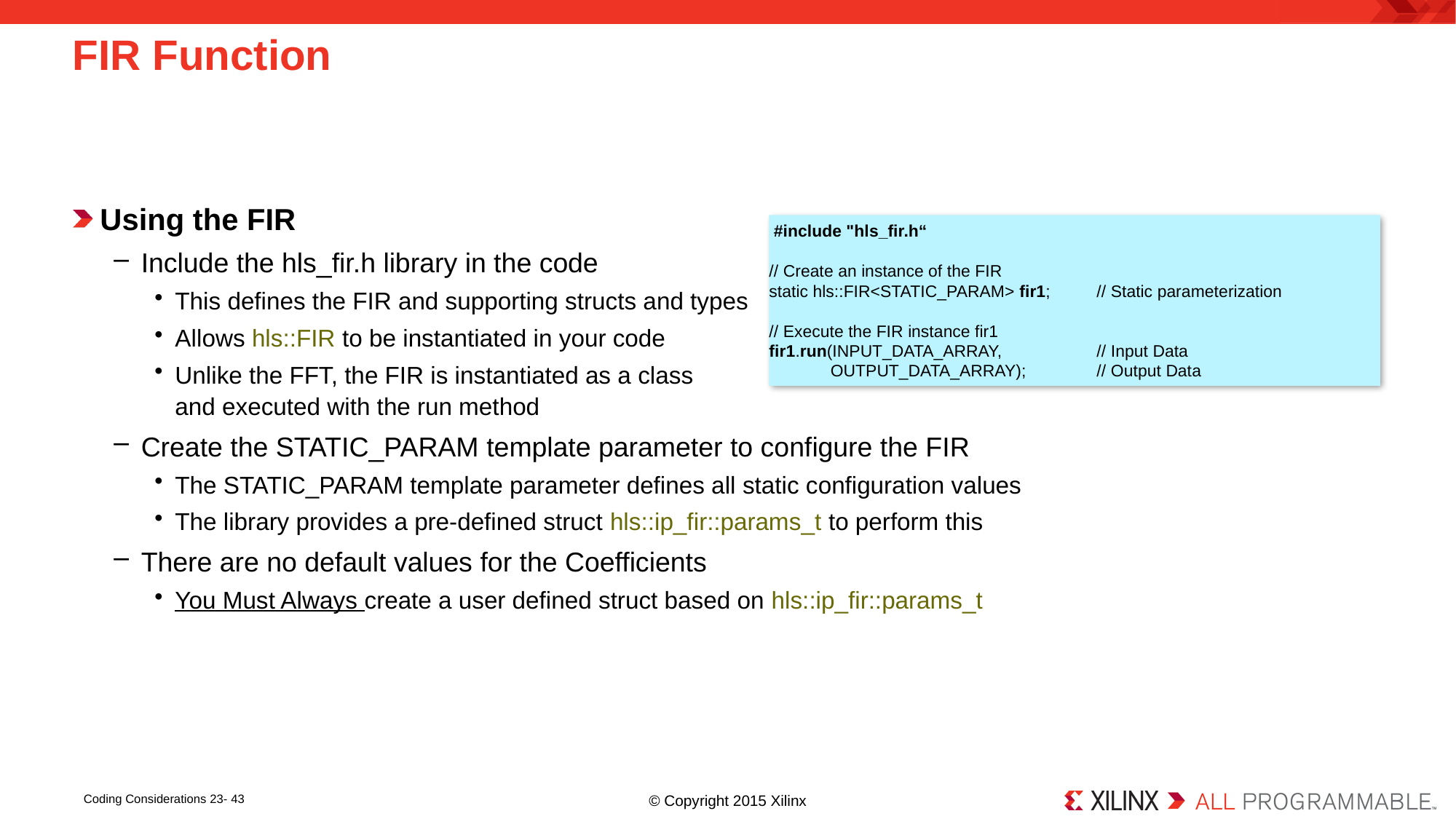

# FIR Function
Using the FIR
Include the hls_fir.h library in the code
This defines the FIR and supporting structs and types
Allows hls::FIR to be instantiated in your code
Unlike the FFT, the FIR is instantiated as a class
and executed with the run method
Create the STATIC_PARAM template parameter to configure the FIR
The STATIC_PARAM template parameter defines all static configuration values
The library provides a pre-defined struct hls::ip_fir::params_t to perform this
There are no default values for the Coefficients
You Must Always create a user defined struct based on hls::ip_fir::params_t

 #include "hls_fir.h“

// Create an instance of the FIR
static hls::FIR<STATIC_PARAM> fir1;	// Static parameterization

// Execute the FIR instance fir1
fir1.run(INPUT_DATA_ARRAY, 	// Input Data
             OUTPUT_DATA_ARRAY);	// Output Data
Coding Considerations 23- 43
© Copyright 2015 Xilinx